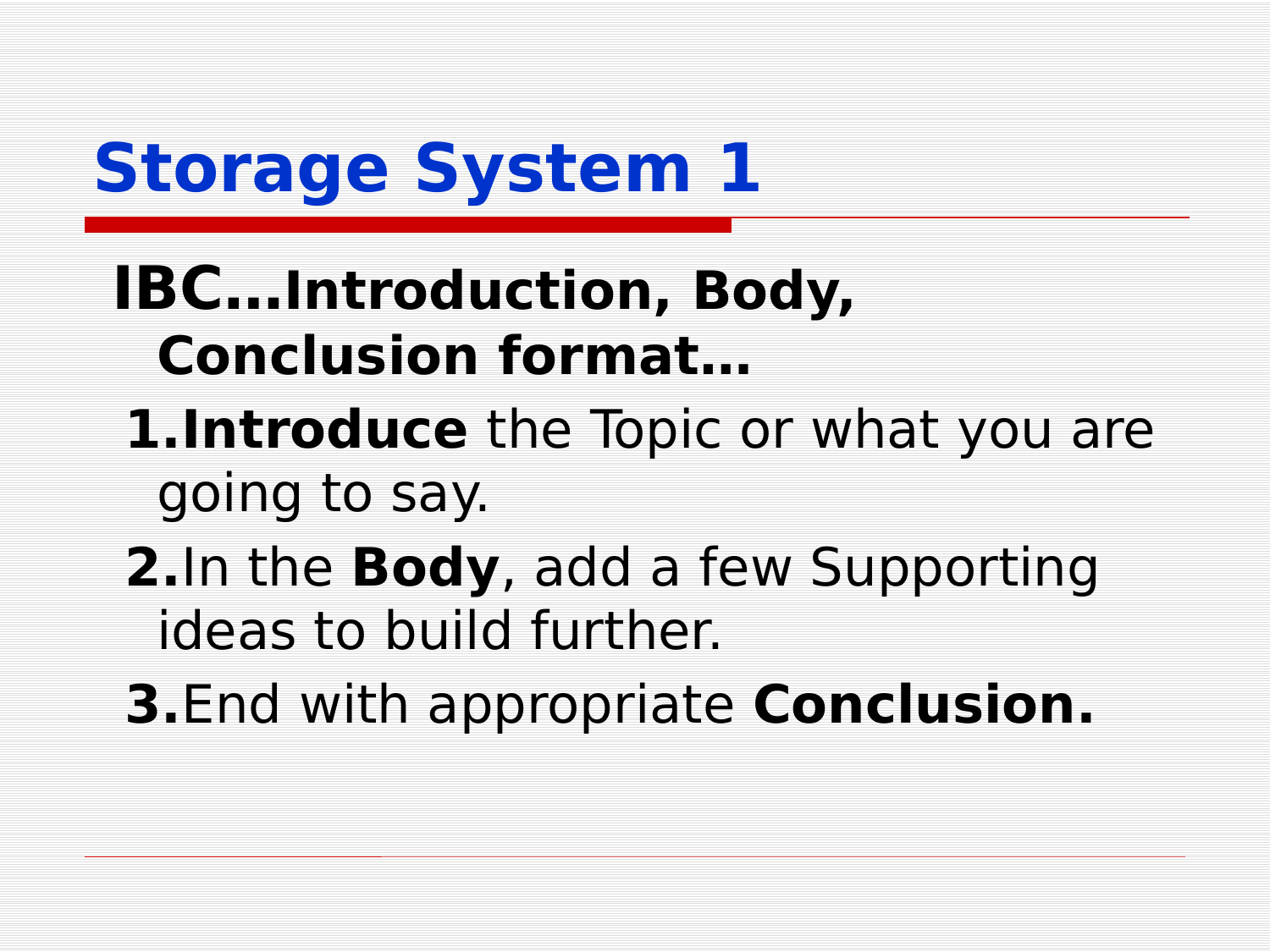

# Storage System 1
 IBC…Introduction, Body, Conclusion format…
  1.Introduce the Topic or what you are going to say.
  2.In the Body, add a few Supporting ideas to build further.
  3.End with appropriate Conclusion.